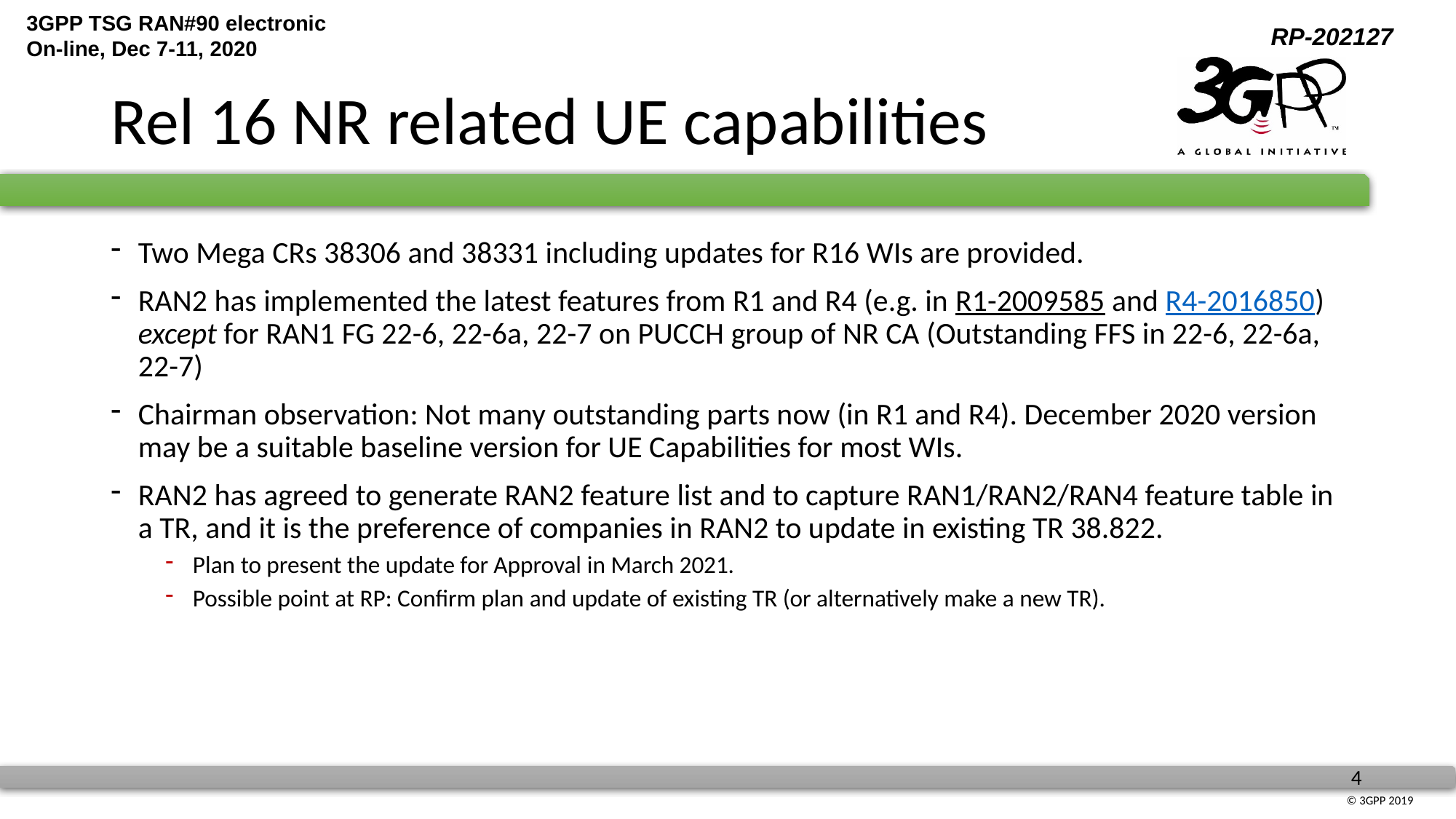

# Rel 16 NR related UE capabilities
Two Mega CRs 38306 and 38331 including updates for R16 WIs are provided.
RAN2 has implemented the latest features from R1 and R4 (e.g. in R1-2009585 and R4-2016850)
except for RAN1 FG 22-6, 22-6a, 22-7 on PUCCH group of NR CA (Outstanding FFS in 22-6, 22-6a, 22-7)
Chairman observation: Not many outstanding parts now (in R1 and R4). December 2020 version may be a suitable baseline version for UE Capabilities for most WIs.
RAN2 has agreed to generate RAN2 feature list and to capture RAN1/RAN2/RAN4 feature table in a TR, and it is the preference of companies in RAN2 to update in existing TR 38.822.
Plan to present the update for Approval in March 2021.
Possible point at RP: Confirm plan and update of existing TR (or alternatively make a new TR).